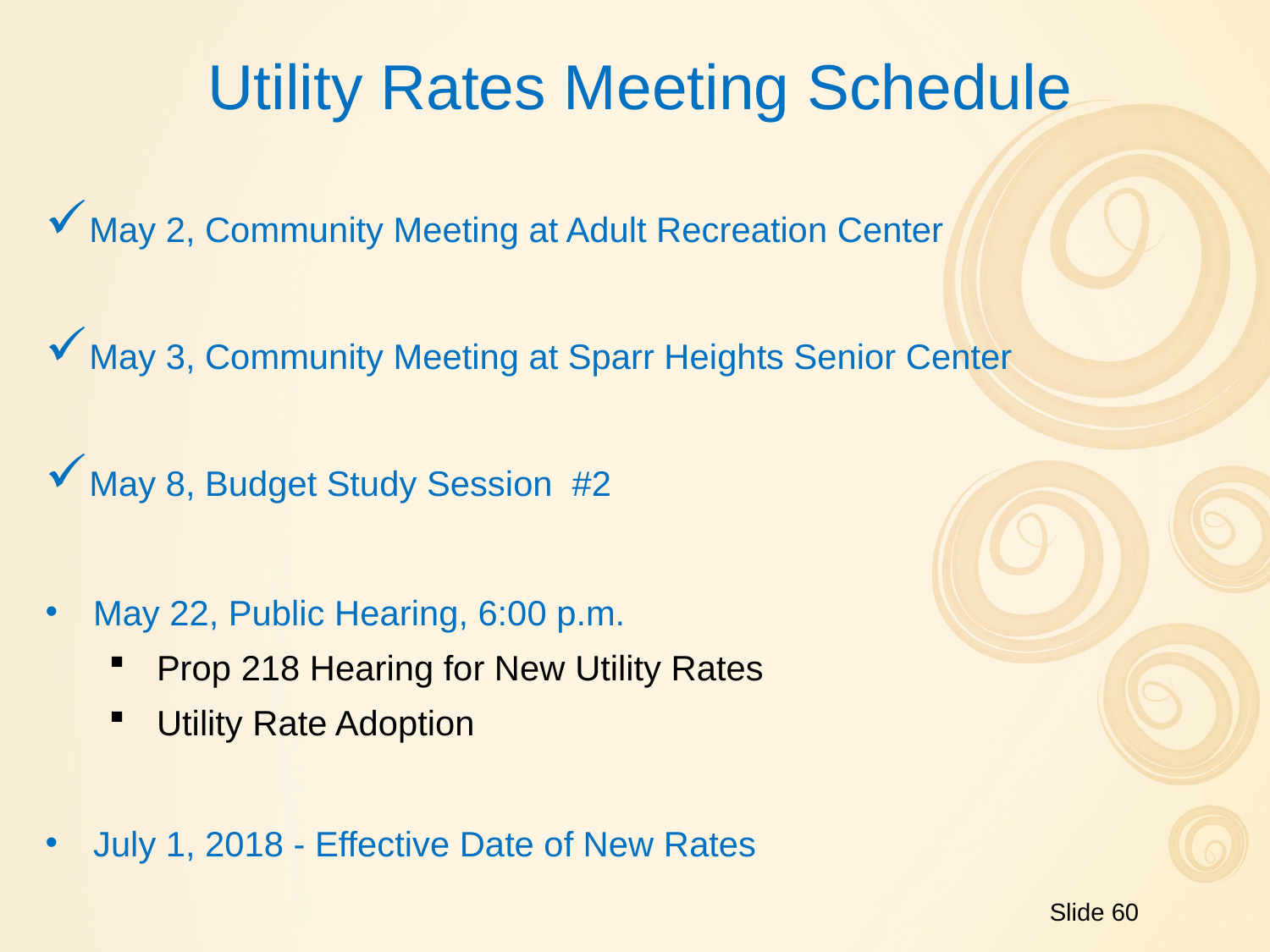

# Utility Rates Meeting Schedule
May 2, Community Meeting at Adult Recreation Center

May 3, Community Meeting at Sparr Heights Senior Center

May 8, Budget Study Session  #2

May 22, Public Hearing, 6:00 p.m.
Prop 218 Hearing for New Utility Rates
Utility Rate Adoption

July 1, 2018 - Effective Date of New Rates
Slide 60